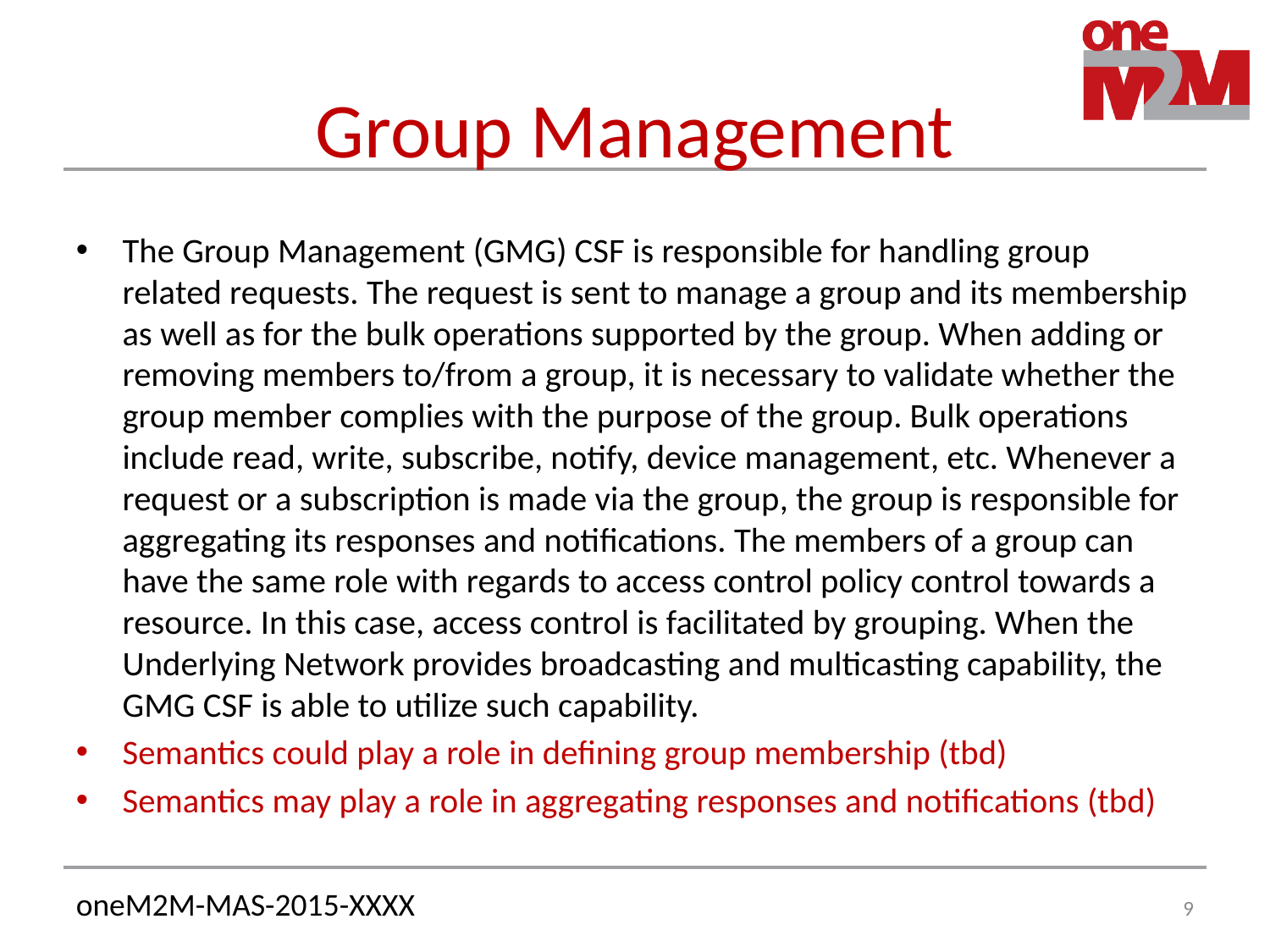

# Group Management
The Group Management (GMG) CSF is responsible for handling group related requests. The request is sent to manage a group and its membership as well as for the bulk operations supported by the group. When adding or removing members to/from a group, it is necessary to validate whether the group member complies with the purpose of the group. Bulk operations include read, write, subscribe, notify, device management, etc. Whenever a request or a subscription is made via the group, the group is responsible for aggregating its responses and notifications. The members of a group can have the same role with regards to access control policy control towards a resource. In this case, access control is facilitated by grouping. When the Underlying Network provides broadcasting and multicasting capability, the GMG CSF is able to utilize such capability.
Semantics could play a role in defining group membership (tbd)
Semantics may play a role in aggregating responses and notifications (tbd)

9